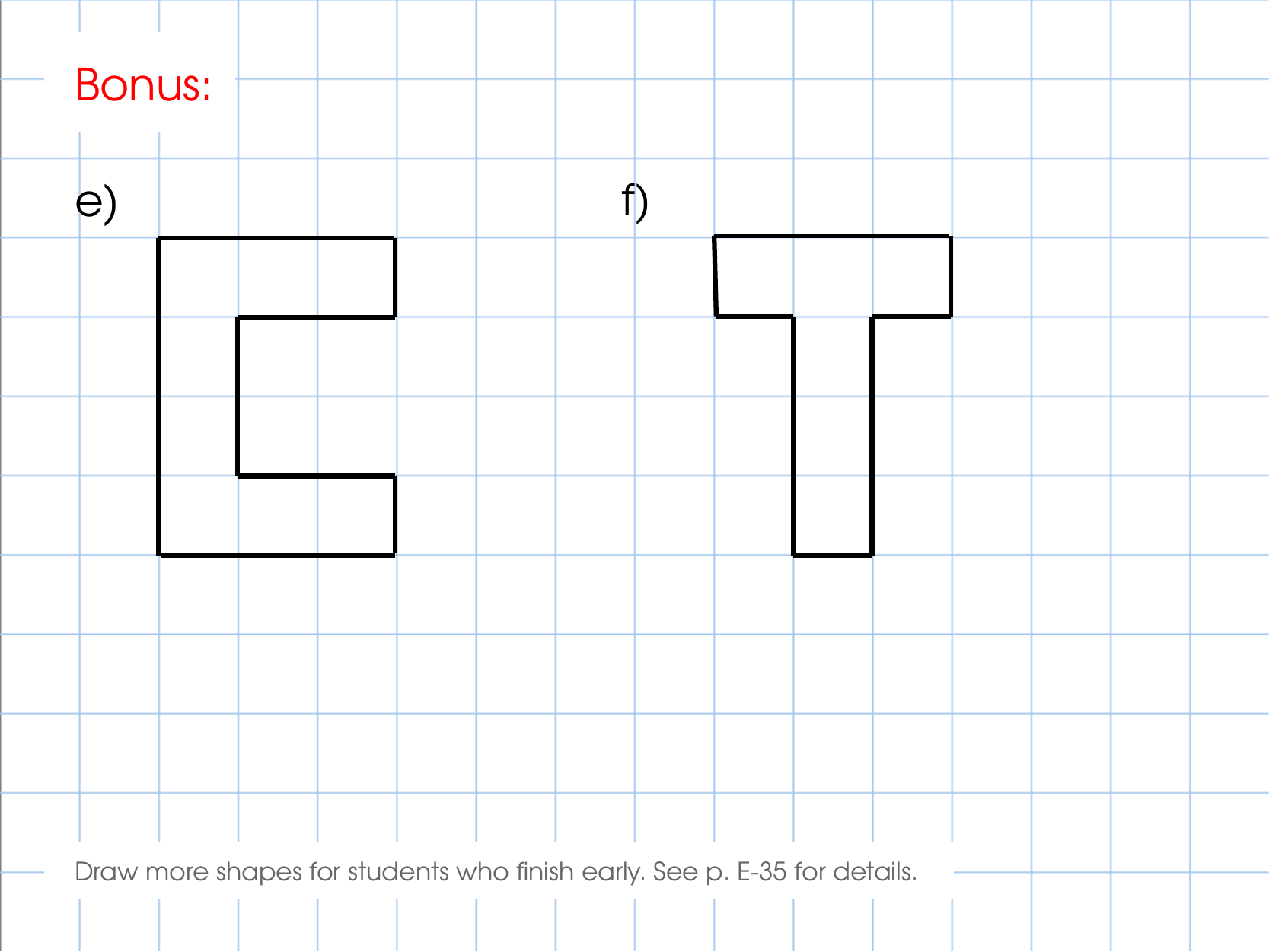

Bonus:
e)
f)

Draw more shapes for students who finish early. See p. E-35 for details.